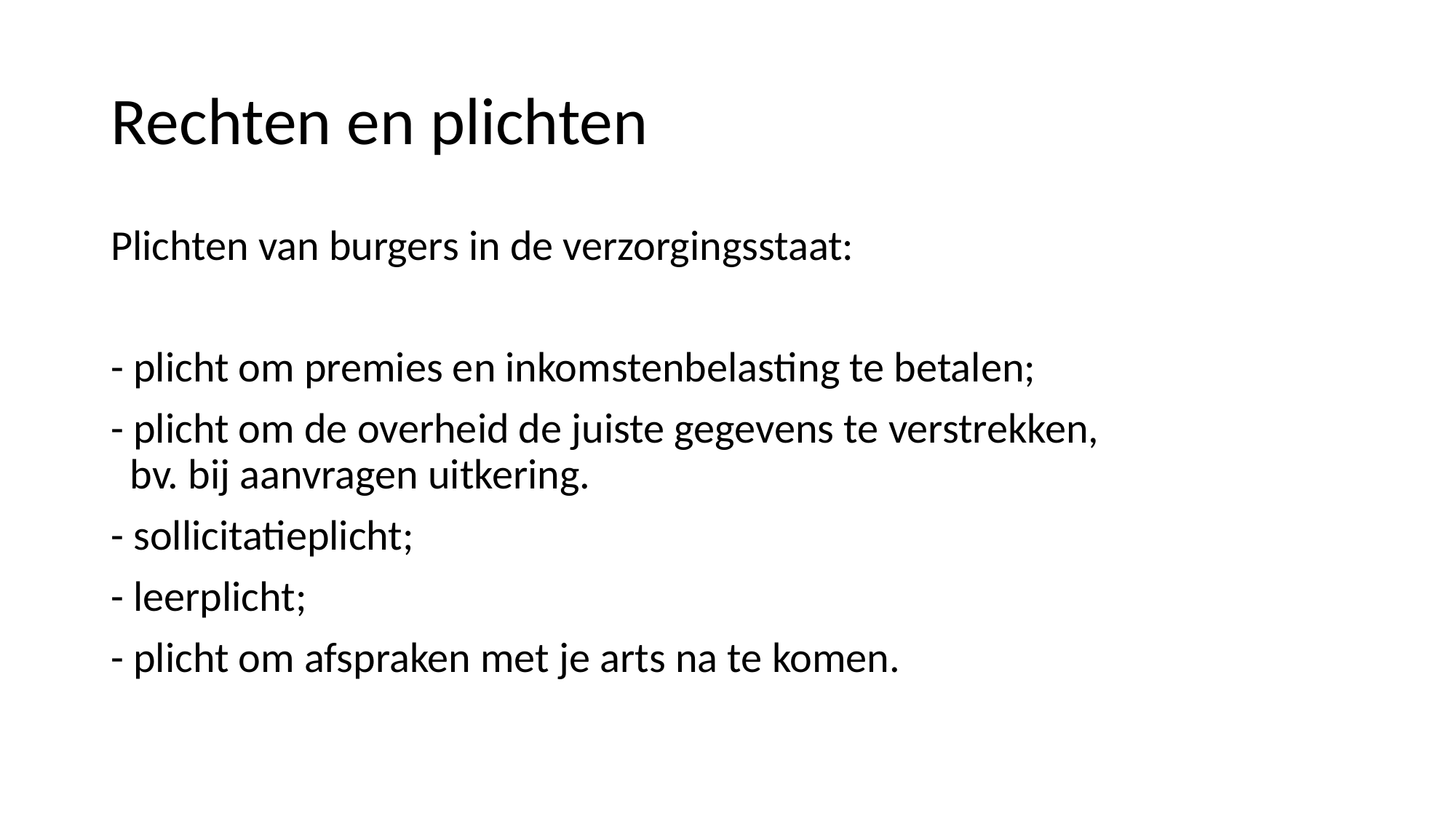

# Rechten en plichten
Plichten van burgers in de verzorgingsstaat:

- plicht om premies en inkomstenbelasting te betalen;
- plicht om de overheid de juiste gegevens te verstrekken,
  bv. bij aanvragen uitkering.
- sollicitatieplicht;
- leerplicht;
- plicht om afspraken met je arts na te komen.